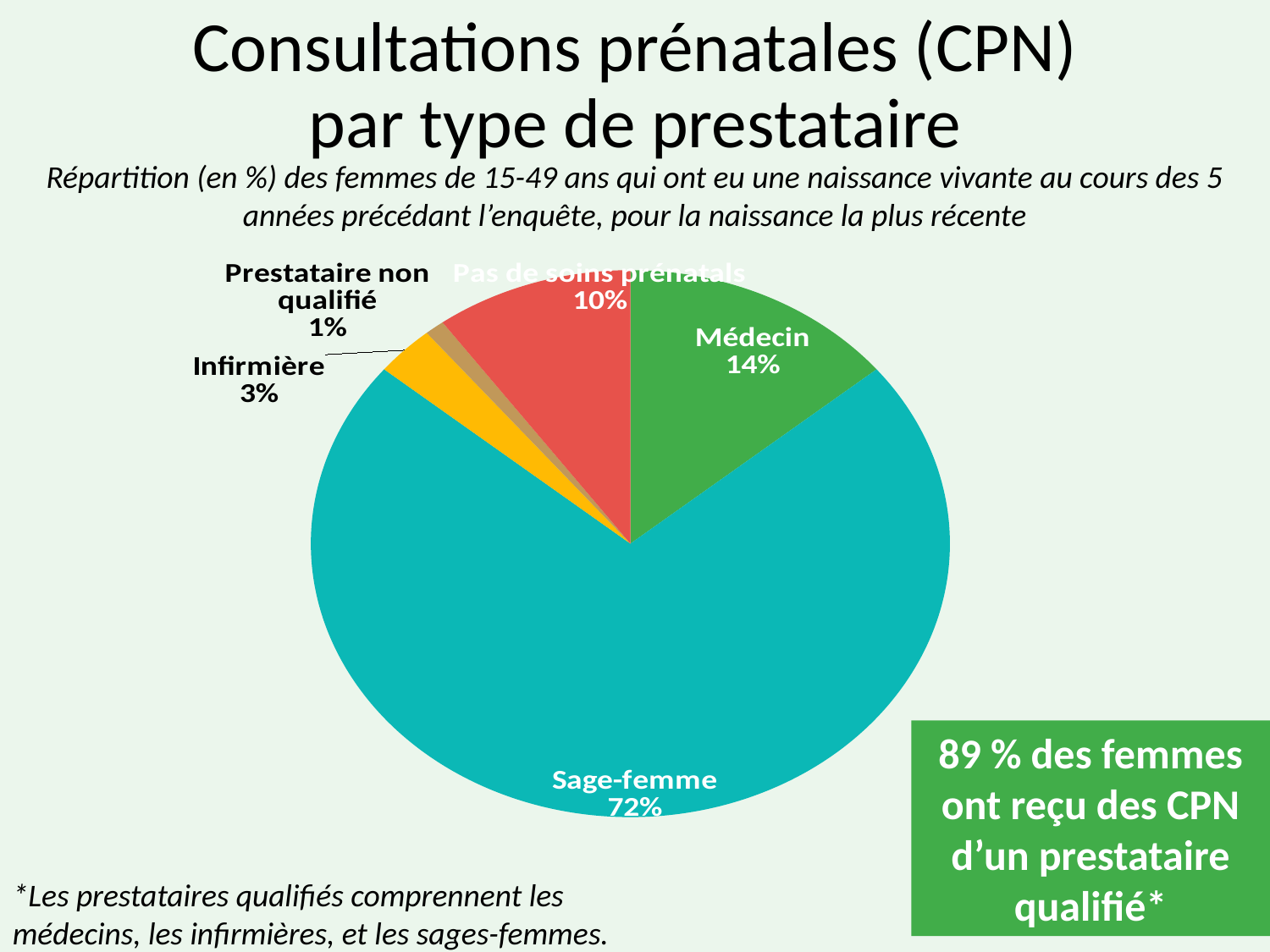

# Consultations prénatales (CPN) par type de prestataire
Répartition (en %) des femmes de 15-49 ans qui ont eu une naissance vivante au cours des 5 années précédant l’enquête, pour la naissance la plus récente

### Chart

| Category | Series 1 |
|---|---|
| Médecin | 14.0 |
| Sage-femme | 72.0 |
| Infirmière | 3.0 |
| Prestataire non qualifié | 1.0 |
| Pas de soins prénatals | 10.0 |
89 % des femmes ont reçu des CPN d’un prestataire qualifié*
*Les prestataires qualifiés comprennent les médecins, les infirmières, et les sages-femmes.